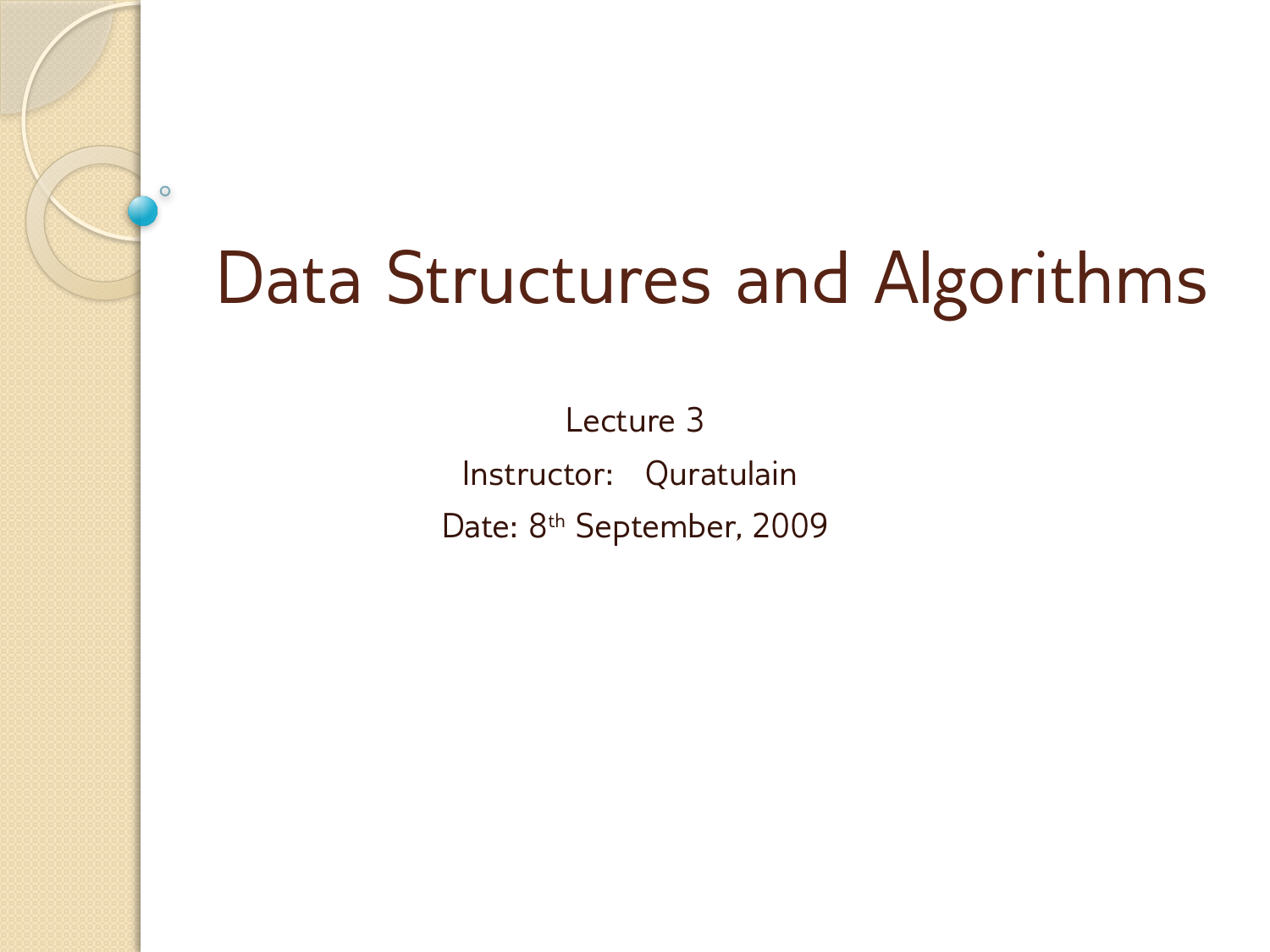

# Data Structures and Algorithms
Lecture 3
Instructor:   Quratulain
Date: 8th September, 2009